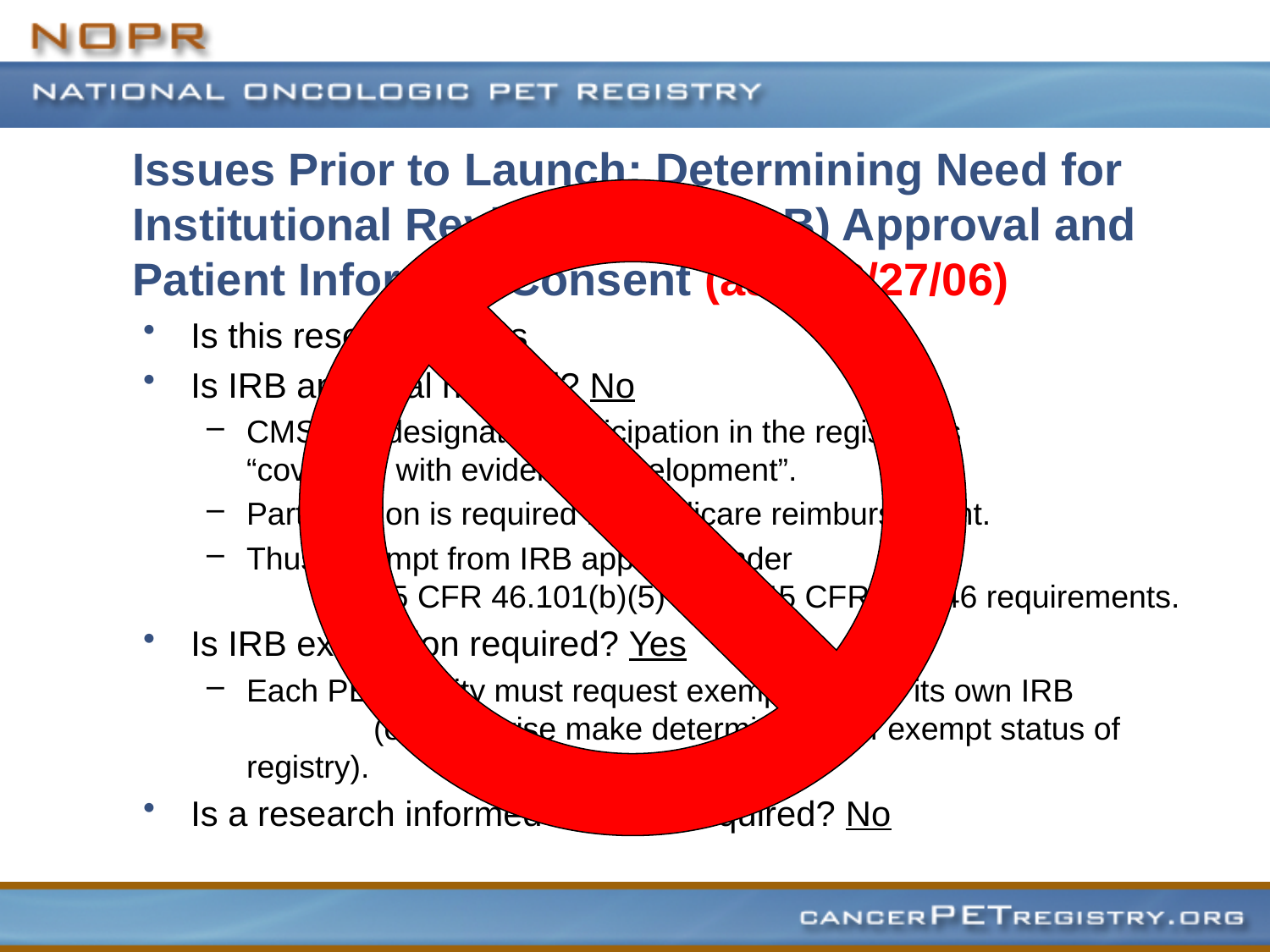

# Issues Prior to Launch: Determining Need for Institutional Review Board (IRB) Approval and Patient Informed Consent (as of 2/27/06)

Is this research?  Yes
Is IRB approval needed? No
CMS has designated participation in the registry as 		“coverage with evidence development”.
Participation is required for Medicare reimbursement.
Thus, exempt from IRB approval under 				45 CFR 46.101(b)(5) for all 45 CFR part 46 requirements.
Is IRB exemption required? Yes
Each PET facility must request exemption from its own IRB 		(or otherwise make determination of exempt status of registry).
Is a research informed consent required? No